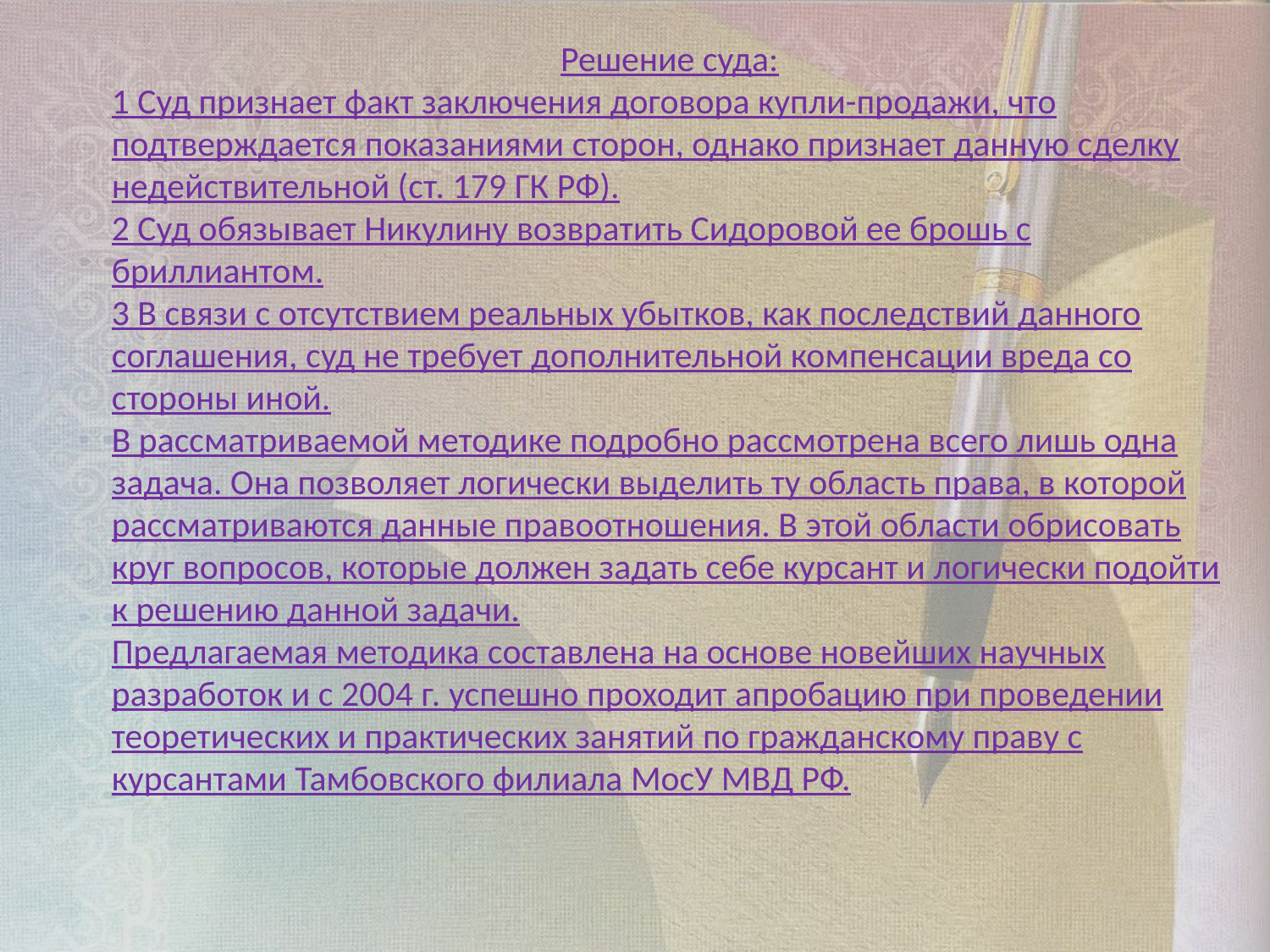

Решение суда:
1 Суд признает факт заключения договора купли-продажи, что подтверждается показаниями сторон, однако признает данную сделку недействительной (ст. 179 ГК РФ).
2 Суд обязывает Никулину возвратить Сидоровой ее брошь с бриллиантом.
3 В связи с отсутствием реальных убытков, как последствий данного соглашения, суд не требует дополнительной компенсации вреда со стороны иной.
В рассматриваемой методике подробно рассмотрена всего лишь одна задача. Она позволяет логически выделить ту область права, в которой рассматриваются данные правоотношения. В этой области обрисовать круг вопросов, которые должен задать себе курсант и логически подойти к решению данной задачи.
Предлагаемая методика составлена на основе новейших научных разработок и с 2004 г. успешно проходит апробацию при проведении теоретических и практических занятий по гражданскому праву с курсантами Тамбовского филиала МосУ МВД РФ.